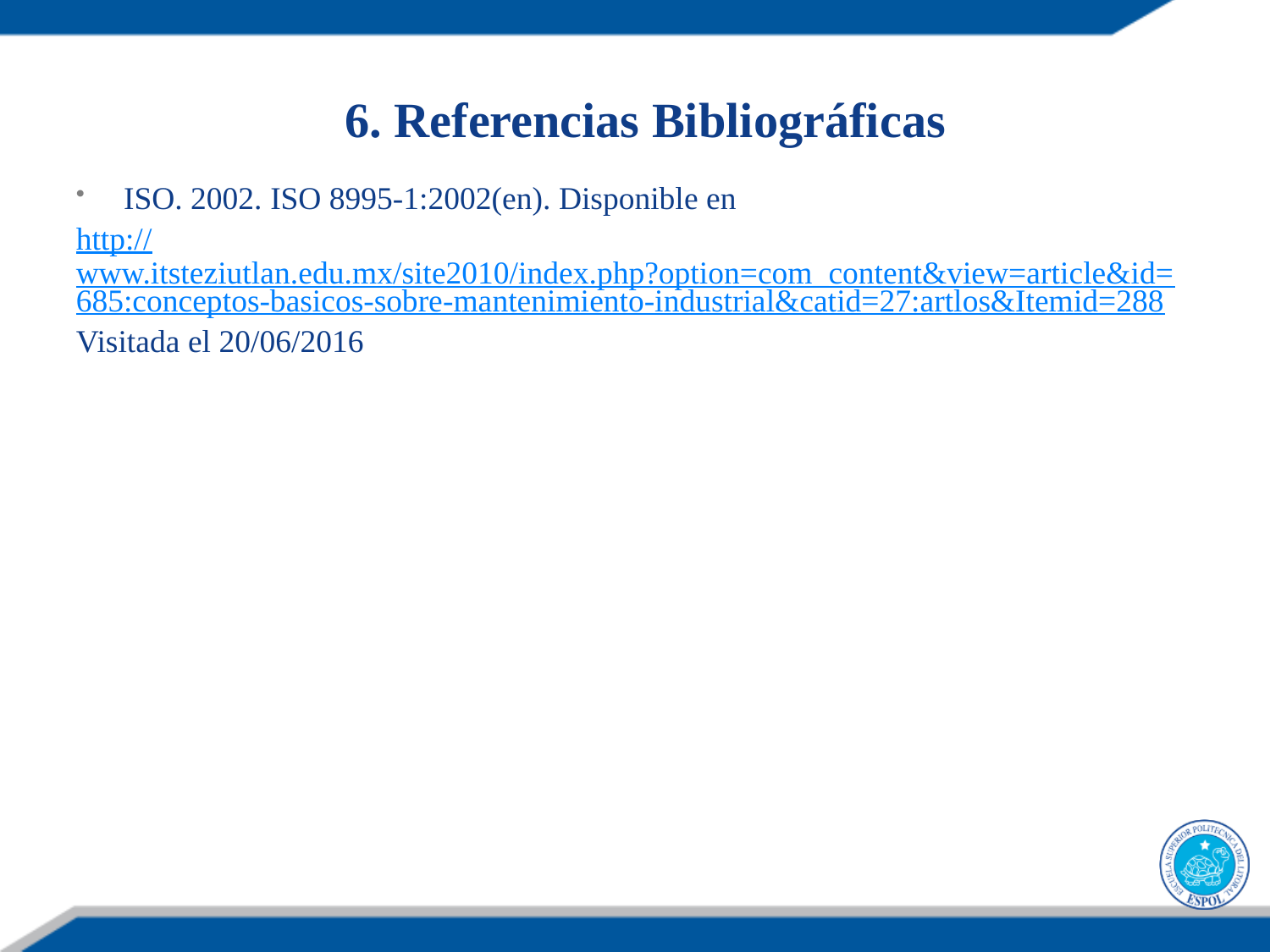

6. Referencias Bibliográficas
ISO. 2002. ISO 8995-1:2002(en). Disponible en
http://www.itsteziutlan.edu.mx/site2010/index.php?option=com_content&view=article&id=685:conceptos-basicos-sobre-mantenimiento-industrial&catid=27:artlos&Itemid=288
Visitada el 20/06/2016